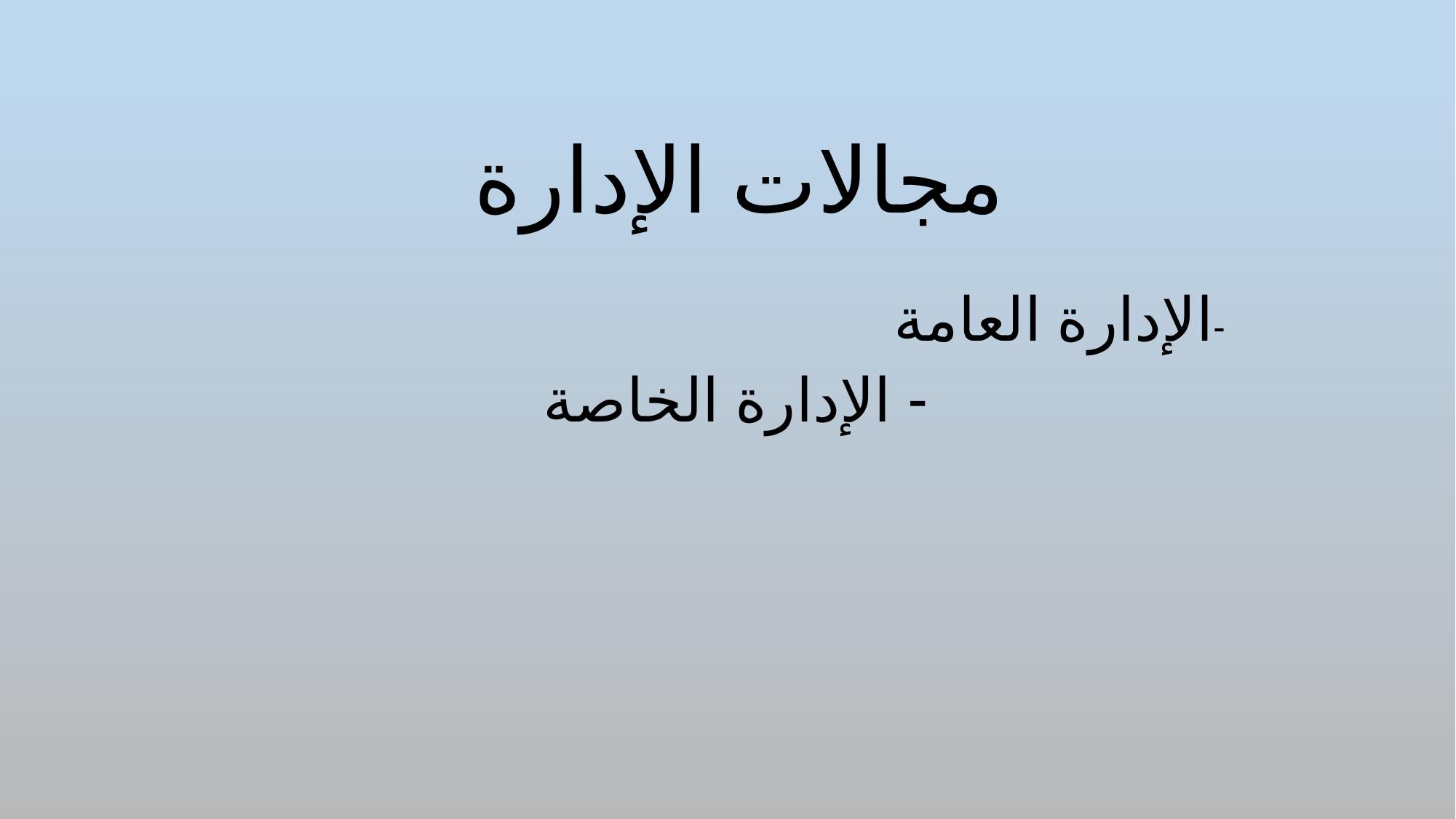

# مجالات الإدارة
-الإدارة العامة
- الإدارة الخاصة